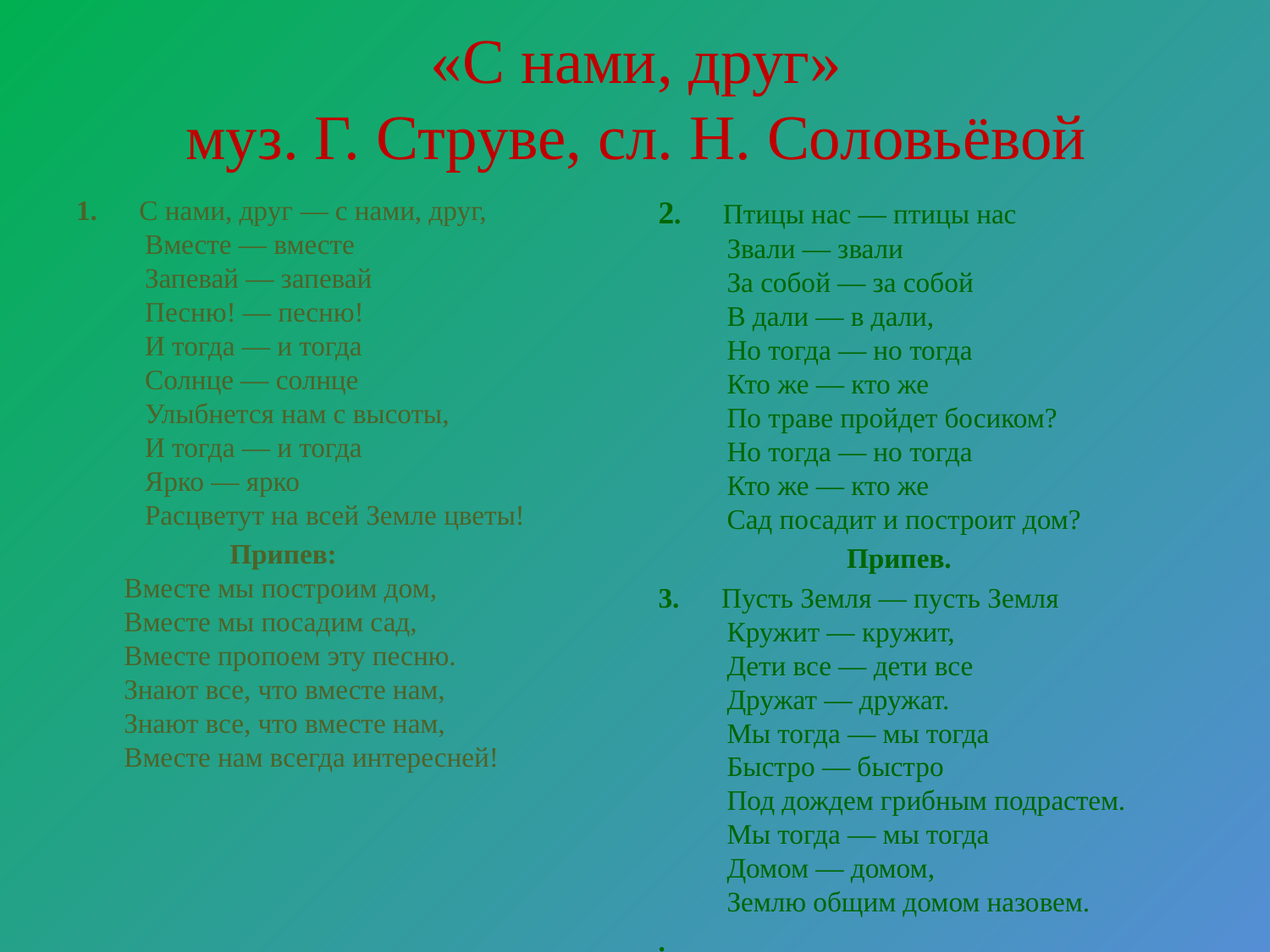

# «С нами, друг» муз. Г. Струве, сл. Н. Соловьёвой
1.      С нами, друг — с нами, друг,
   Вместе — вместе
   Запевай — запевай
   Песню! — песню!
   И тогда — и тогда
   Солнце — солнце
   Улыбнется нам с высоты,
   И тогда — и тогда
   Ярко — ярко
   Расцветут на всей Земле цветы!
                      Припев:
Вместе мы построим дом,
Вместе мы посадим сад,
Вместе пропоем эту песню.
Знают все, что вместе нам,
Знают все, что вместе нам,
Вместе нам всегда интересней!

2.      Птицы нас — птицы нас
   Звали — звали
   За собой — за собой
   В дали — в дали,
   Но тогда — но тогда
   Кто же — кто же
   По траве пройдет босиком?
   Но тогда — но тогда
   Кто же — кто же
   Сад посадит и построит дом?
                           Припев.
3.      Пусть Земля — пусть Земля
   Кружит — кружит,
   Дети все — дети все
   Дружат — дружат.
   Мы тогда — мы тогда
   Быстро — быстро
   Под дождем грибным подрастем.
   Мы тогда — мы тогда
   Домом — домом,
   Землю общим домом назовем.
.